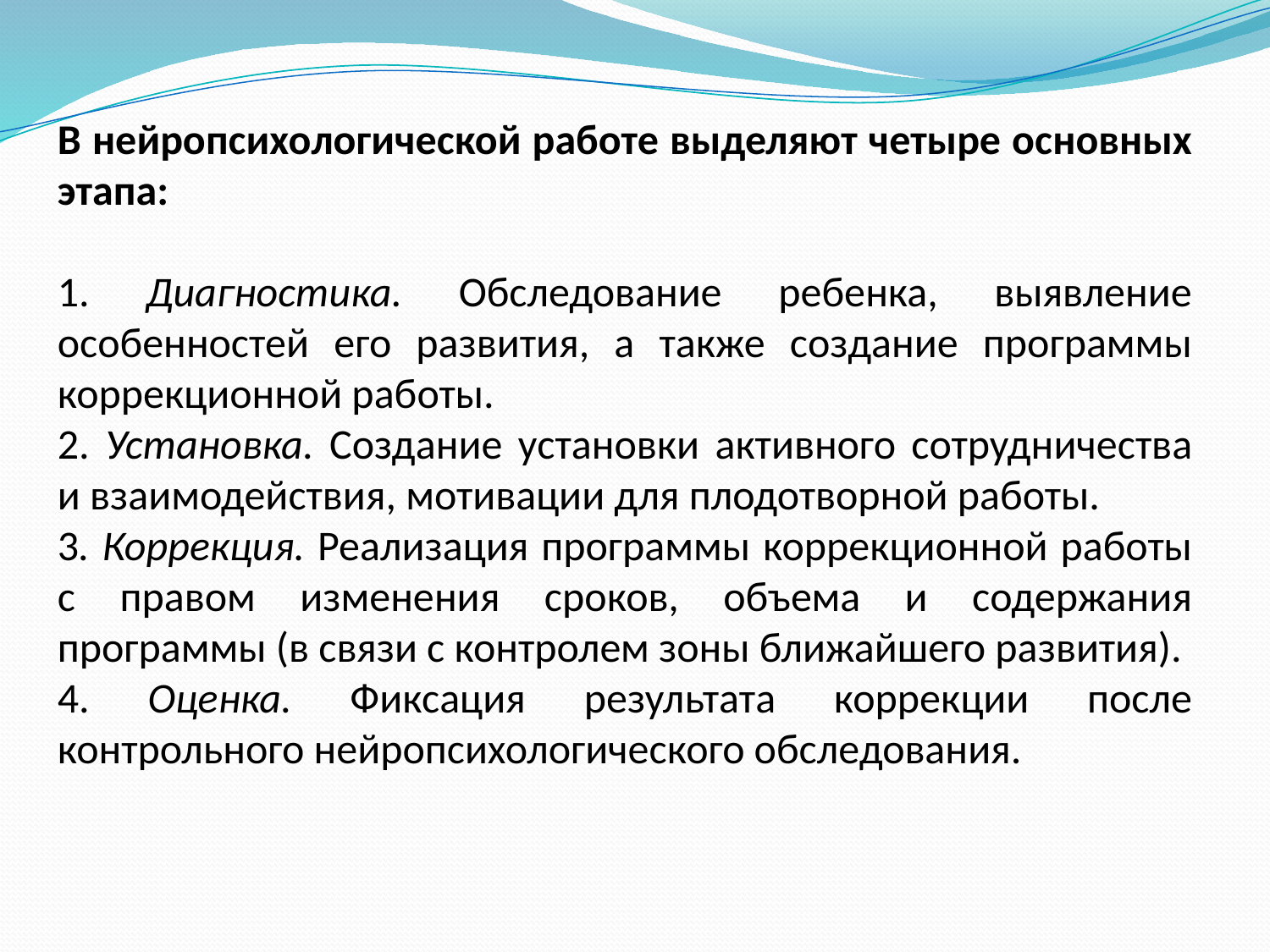

В нейропсихологической работе выделяют четыре основных этапа:

1. Диагностика. Обследование ребенка, выявление особенностей его развития, а также создание программы коррекционной работы.
2. Установка. Создание установки активного сотрудничества и взаимодействия, мотивации для плодотворной работы.
3. Коррекция. Реализация программы коррекционной работы с правом изменения сроков, объема и содержания программы (в связи с контролем зоны ближайшего развития).
4. Оценка. Фиксация результата коррекции после контрольного нейропсихологического обследования.